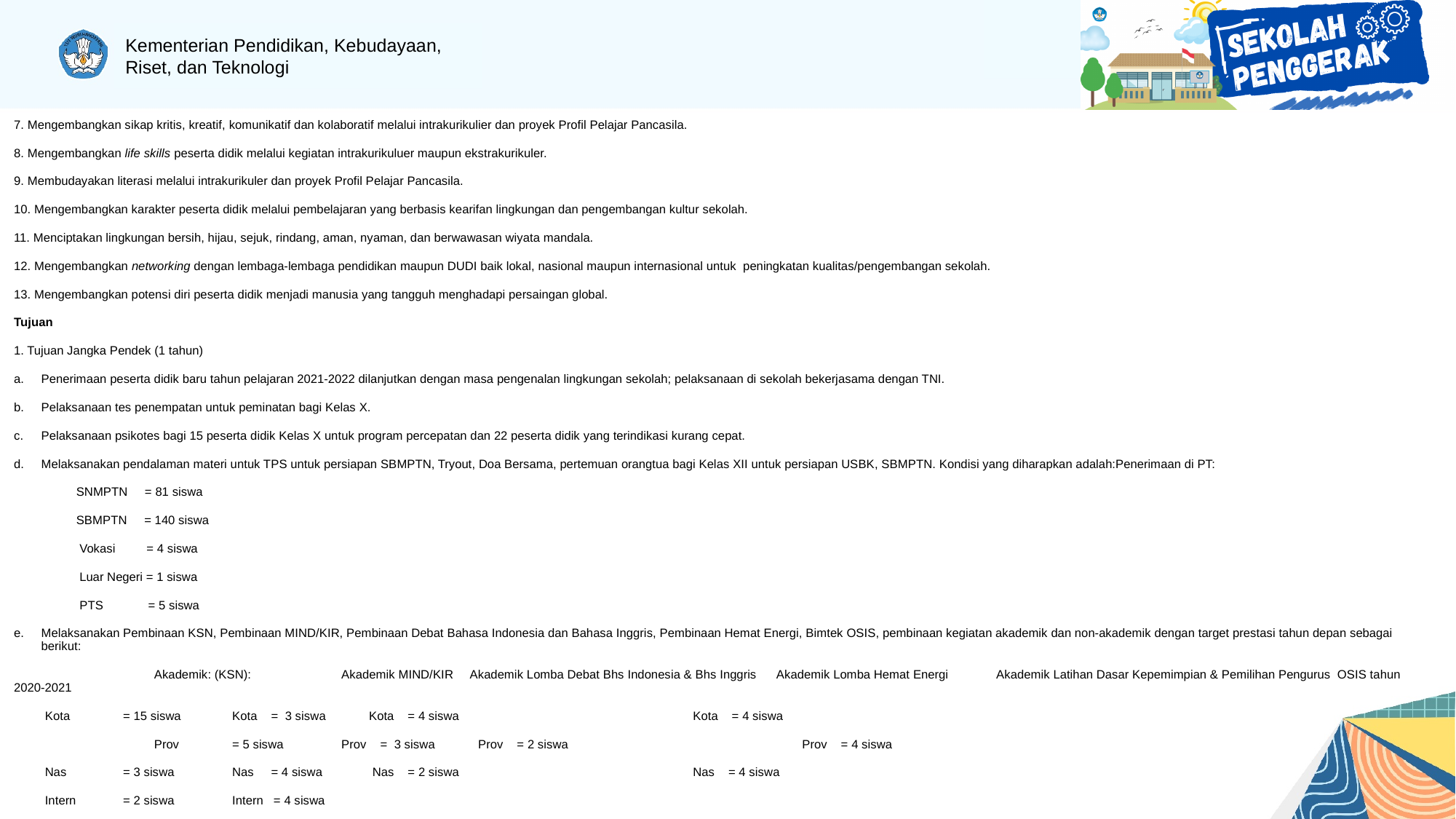

7. Mengembangkan sikap kritis, kreatif, komunikatif dan kolaboratif melalui intrakurikulier dan proyek Profil Pelajar Pancasila.
8. Mengembangkan life skills peserta didik melalui kegiatan intrakurikuluer maupun ekstrakurikuler.
9. Membudayakan literasi melalui intrakurikuler dan proyek Profil Pelajar Pancasila.
10. Mengembangkan karakter peserta didik melalui pembelajaran yang berbasis kearifan lingkungan dan pengembangan kultur sekolah.
11. Menciptakan lingkungan bersih, hijau, sejuk, rindang, aman, nyaman, dan berwawasan wiyata mandala.
12. Mengembangkan networking dengan lembaga-lembaga pendidikan maupun DUDI baik lokal, nasional maupun internasional untuk  peningkatan kualitas/pengembangan sekolah.
13. Mengembangkan potensi diri peserta didik menjadi manusia yang tangguh menghadapi persaingan global.
Tujuan
1. Tujuan Jangka Pendek (1 tahun)
Penerimaan peserta didik baru tahun pelajaran 2021-2022 dilanjutkan dengan masa pengenalan lingkungan sekolah; pelaksanaan di sekolah bekerjasama dengan TNI.
Pelaksanaan tes penempatan untuk peminatan bagi Kelas X.
Pelaksanaan psikotes bagi 15 peserta didik Kelas X untuk program percepatan dan 22 peserta didik yang terindikasi kurang cepat.
Melaksanakan pendalaman materi untuk TPS untuk persiapan SBMPTN, Tryout, Doa Bersama, pertemuan orangtua bagi Kelas XII untuk persiapan USBK, SBMPTN. Kondisi yang diharapkan adalah:Penerimaan di PT:
                  SNMPTN     = 81 siswa
                  SBMPTN     = 140 siswa
                   Vokasi         = 4 siswa
                   Luar Negeri = 1 siswa
                   PTS             = 5 siswa
Melaksanakan Pembinaan KSN, Pembinaan MIND/KIR, Pembinaan Debat Bahasa Indonesia dan Bahasa Inggris, Pembinaan Hemat Energi, Bimtek OSIS, pembinaan kegiatan akademik dan non-akademik dengan target prestasi tahun depan sebagai berikut:
	         Akademik: (KSN):	Akademik MIND/KIR     Akademik Lomba Debat Bhs Indonesia & Bhs Inggris      Akademik Lomba Hemat Energi	Akademik Latihan Dasar Kepemimpian & Pemilihan Pengurus  OSIS tahun 2020-2021
         Kota	= 15 siswa	Kota    =  3 siswa	        Kota    = 4 siswa		       Kota    = 4 siswa
	         Prov	= 5 siswa	Prov    =  3 siswa	        Prov    = 2 siswa		       Prov    = 4 siswa
         Nas	= 3 siswa	Nas     = 4 siswa	         Nas    = 2 siswa		       Nas    = 4 siswa
         Intern	= 2 siswa	Intern   = 4 siswa
	         Non-Akademik: Kota = 13 peserta didik; Prov = 42 peserta didik; Nas = 21 peserta didik